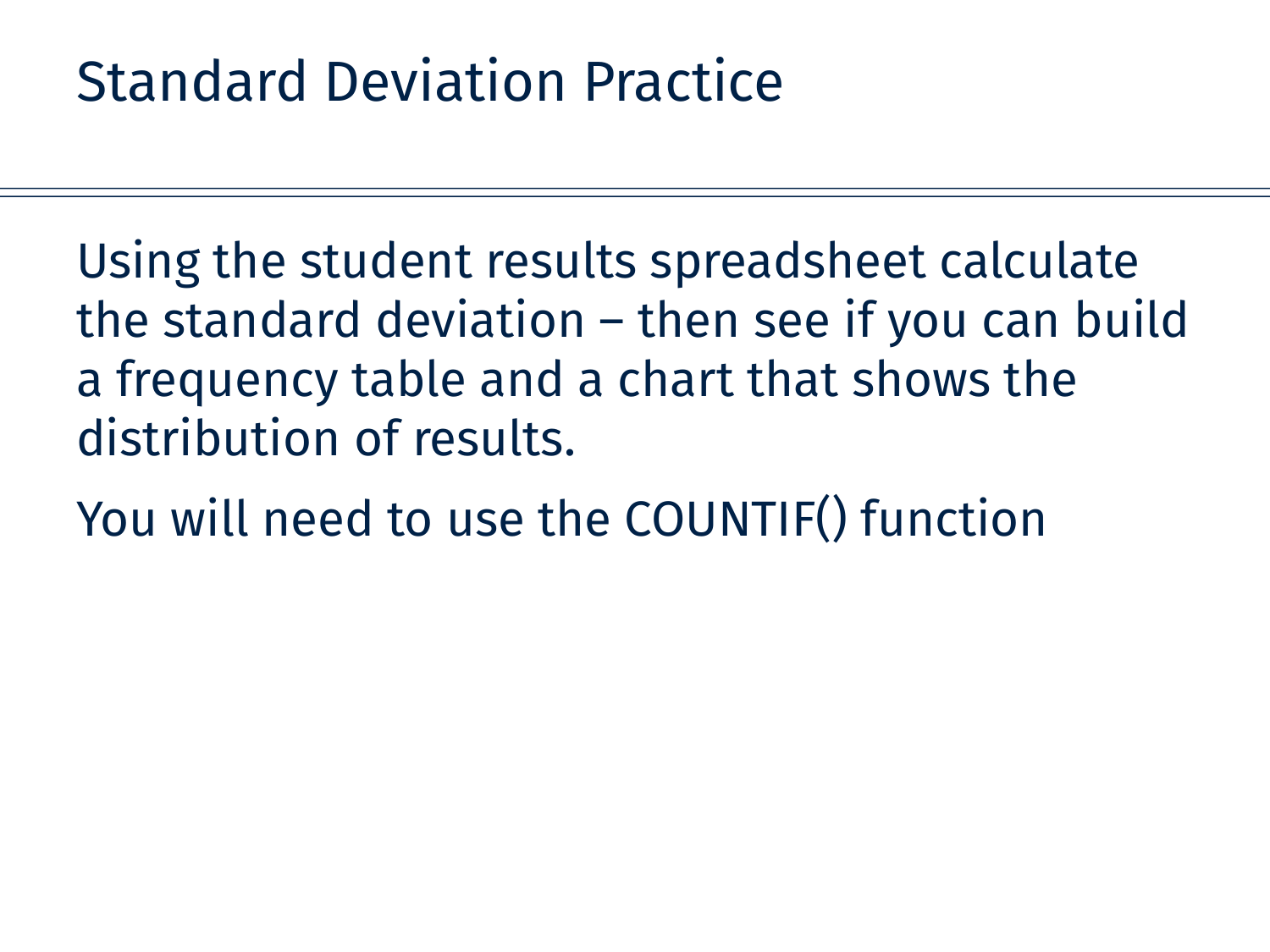

# Standard Deviation Practice
Using the student results spreadsheet calculate the standard deviation – then see if you can build a frequency table and a chart that shows the distribution of results.
You will need to use the COUNTIF() function